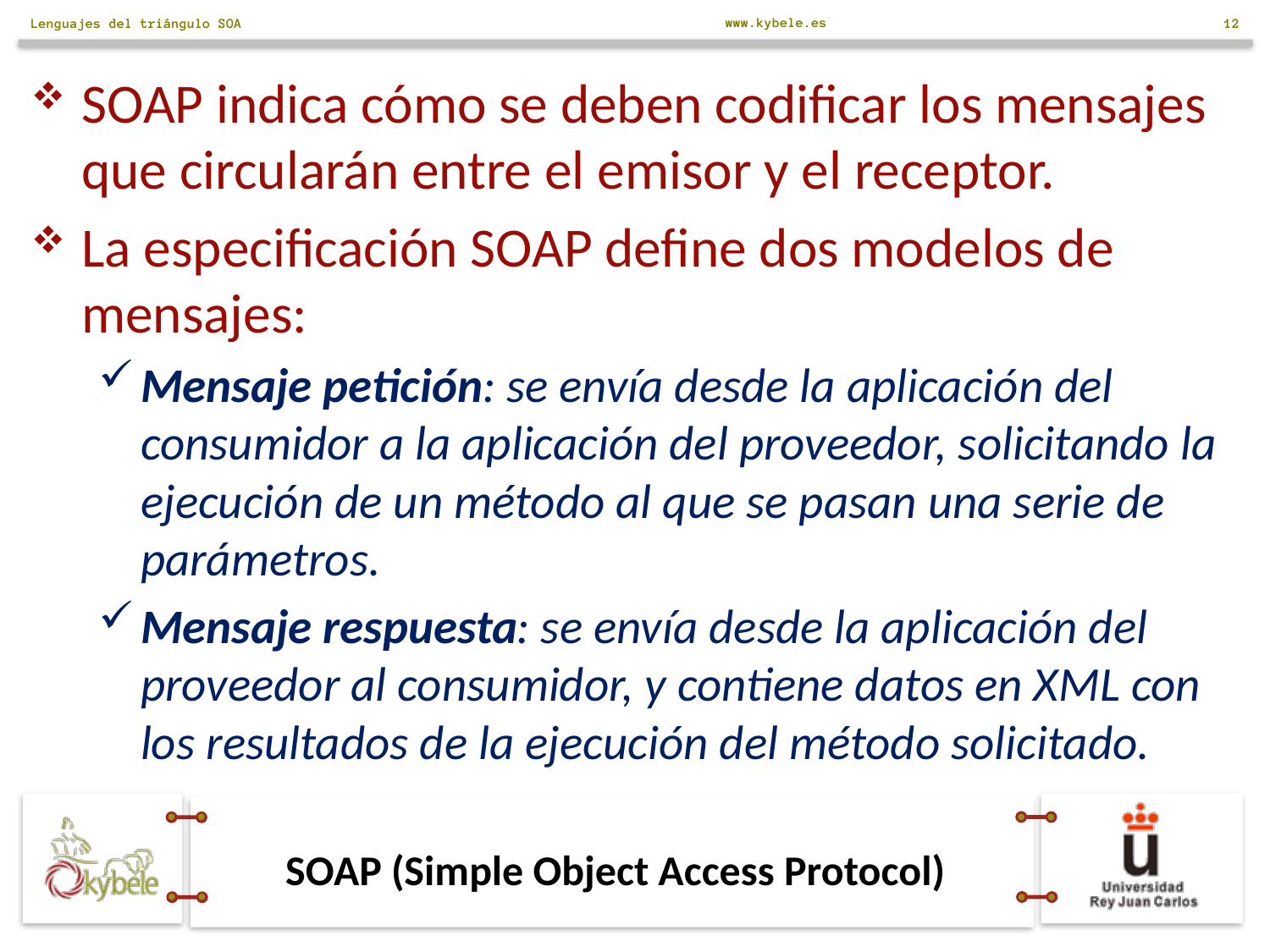

Lenguajes del triángulo SOA
12
SOAP indica cómo se deben codificar los mensajes que circularán entre el emisor y el receptor.
La especificación SOAP define dos modelos de mensajes:
Mensaje petición: se envía desde la aplicación del consumidor a la aplicación del proveedor, solicitando la ejecución de un método al que se pasan una serie de parámetros.
Mensaje respuesta: se envía desde la aplicación del proveedor al consumidor, y contiene datos en XML con los resultados de la ejecución del método solicitado.

# SOAP (Simple Object Access Protocol)